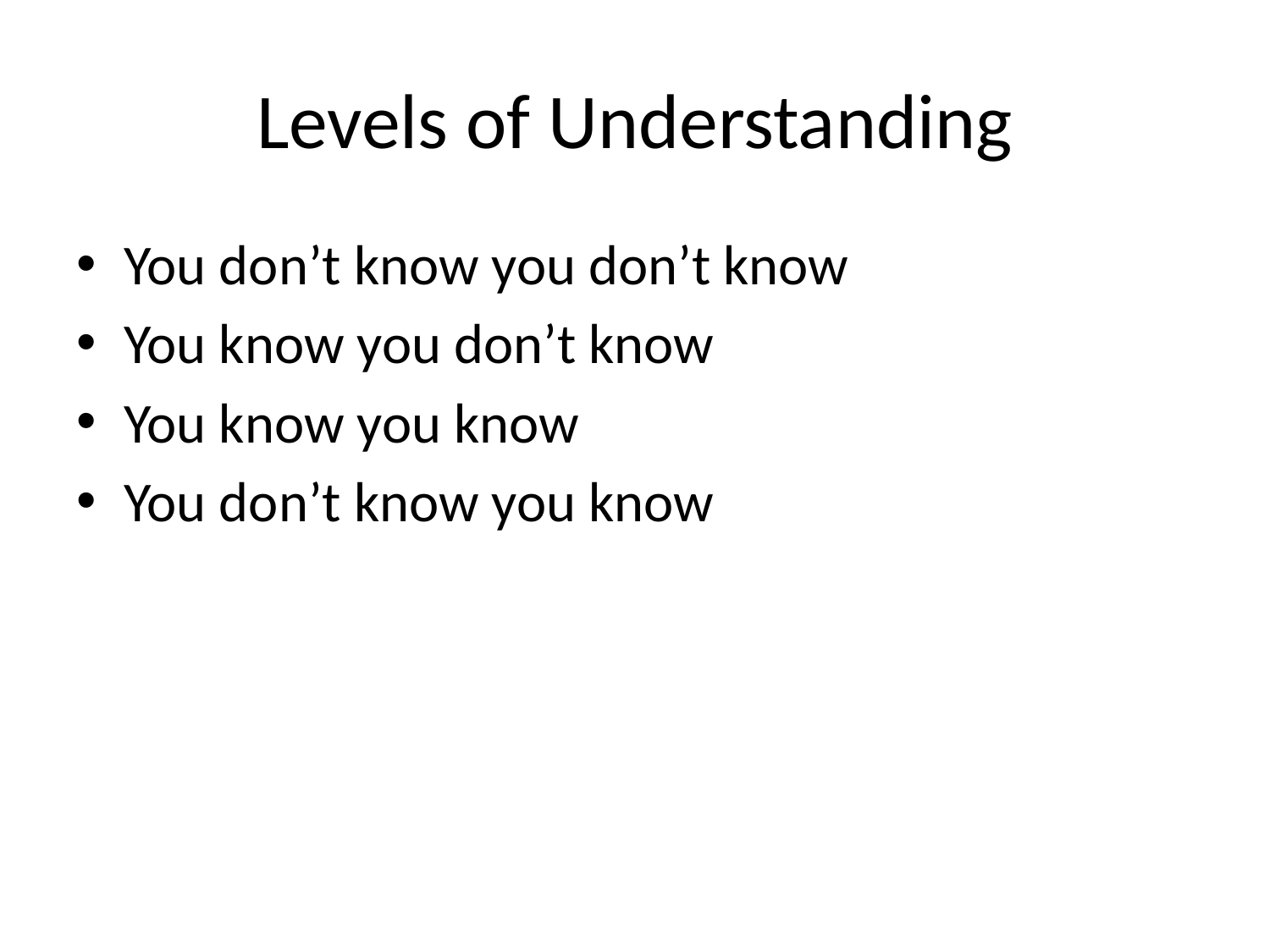

# Levels of Understanding
You don’t know you don’t know
You know you don’t know
You know you know
You don’t know you know